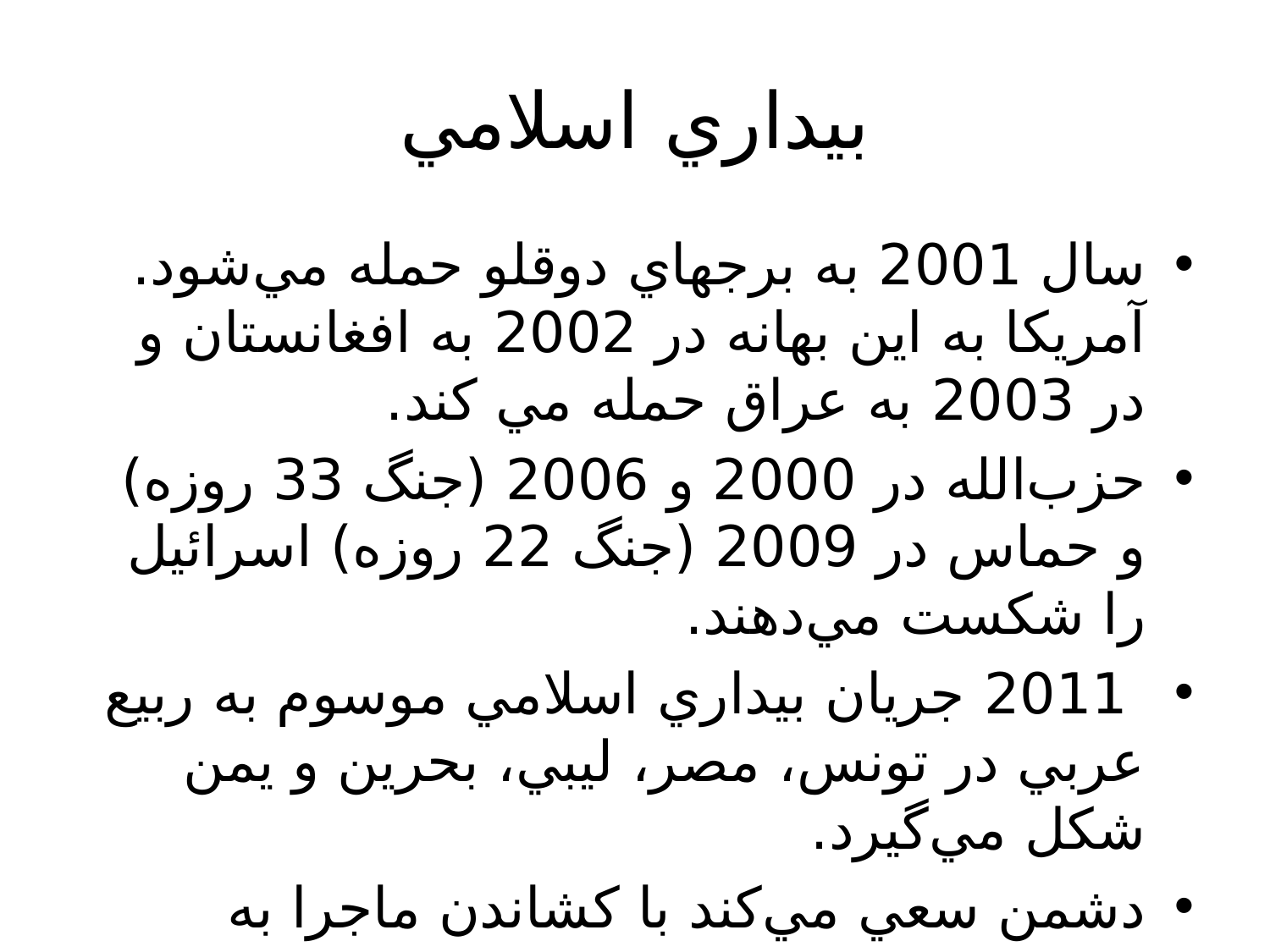

# بيداري اسلامي
سال 2001 به برجهاي دوقلو حمله مي‌شود. آمريكا به اين بهانه در 2002 به افغانستان و در 2003 به عراق حمله مي كند.
حزب‌الله در 2000 و 2006 (جنگ 33 روزه) و حماس در 2009 (جنگ 22 روزه) اسرائيل را شكست مي‌دهند.
 2011 جريان بيداري اسلامي موسوم به ربيع عربي در تونس، مصر، ليبي، بحرين و يمن شكل مي‌گيرد.
دشمن سعي مي‌كند با كشاندن ماجرا به سوريه، دستاوردهاي اين حركت را كاهش دهد و ميان شيعه و سني جدايي افكند.